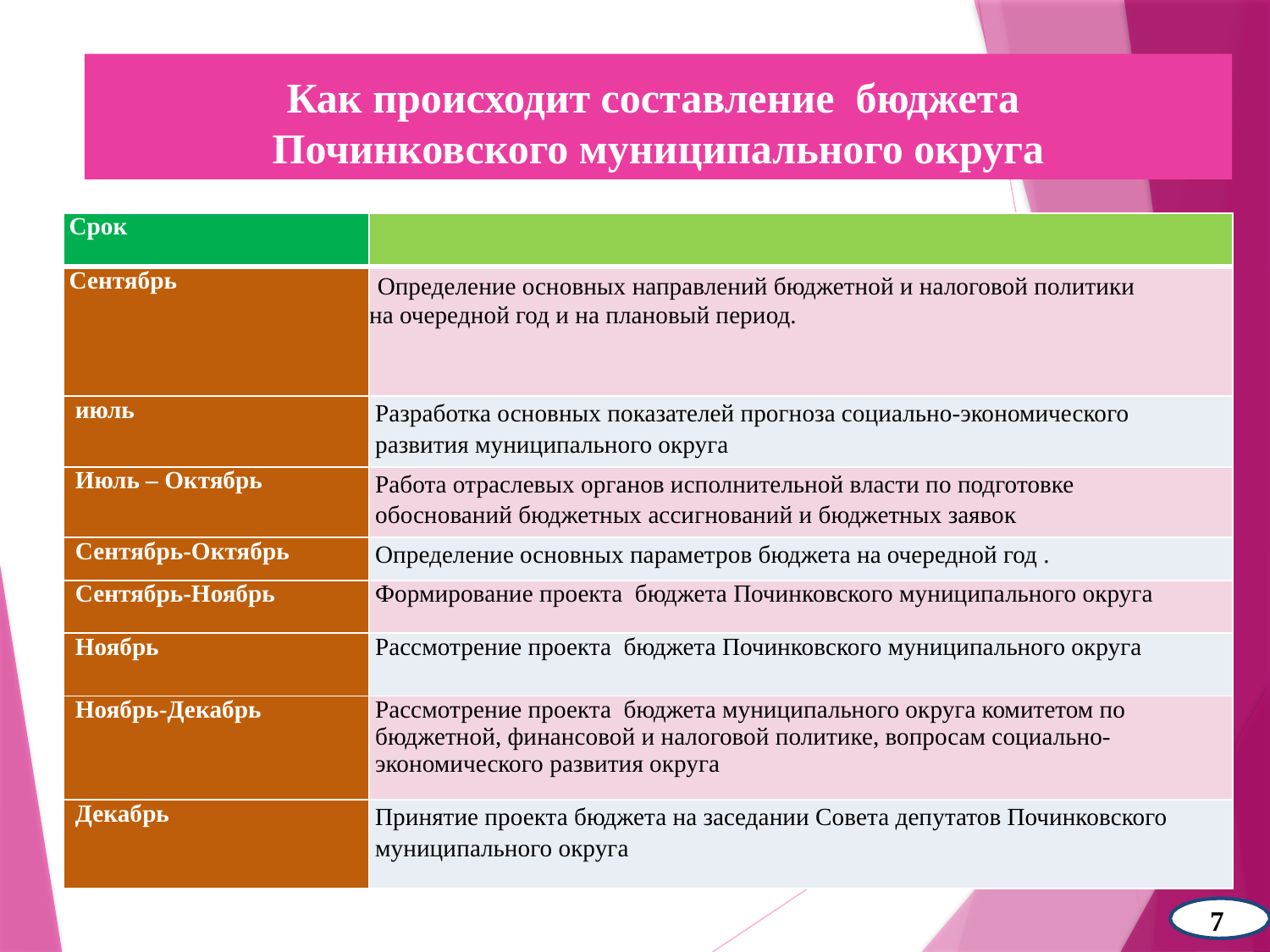

Как происходит составление  бюджета
Починковского муниципального округа

| Срок |  |
| --- | --- |
| Сентябрь | Определение основных направлений бюджетной и налоговой политики на очередной год и на плановый период. |
| июль | Разработка основных показателей прогноза социально-экономического развития муниципального округа |
| Июль – Октябрь | Работа отраслевых органов исполнительной власти по подготовке обоснований бюджетных ассигнований и бюджетных заявок |
| Сентябрь-Октябрь | Определение основных параметров бюджета на очередной год . |
| Сентябрь-Ноябрь | Формирование проекта бюджета Починковского муниципального округа |
| Ноябрь | Рассмотрение проекта бюджета Починковского муниципального округа |
| Ноябрь-Декабрь | Рассмотрение проекта бюджета муниципального округа комитетом по бюджетной, финансовой и налоговой политике, вопросам социально-экономического развития округа |
| Декабрь | Принятие проекта бюджета на заседании Совета депутатов Починковского муниципального округа |

7